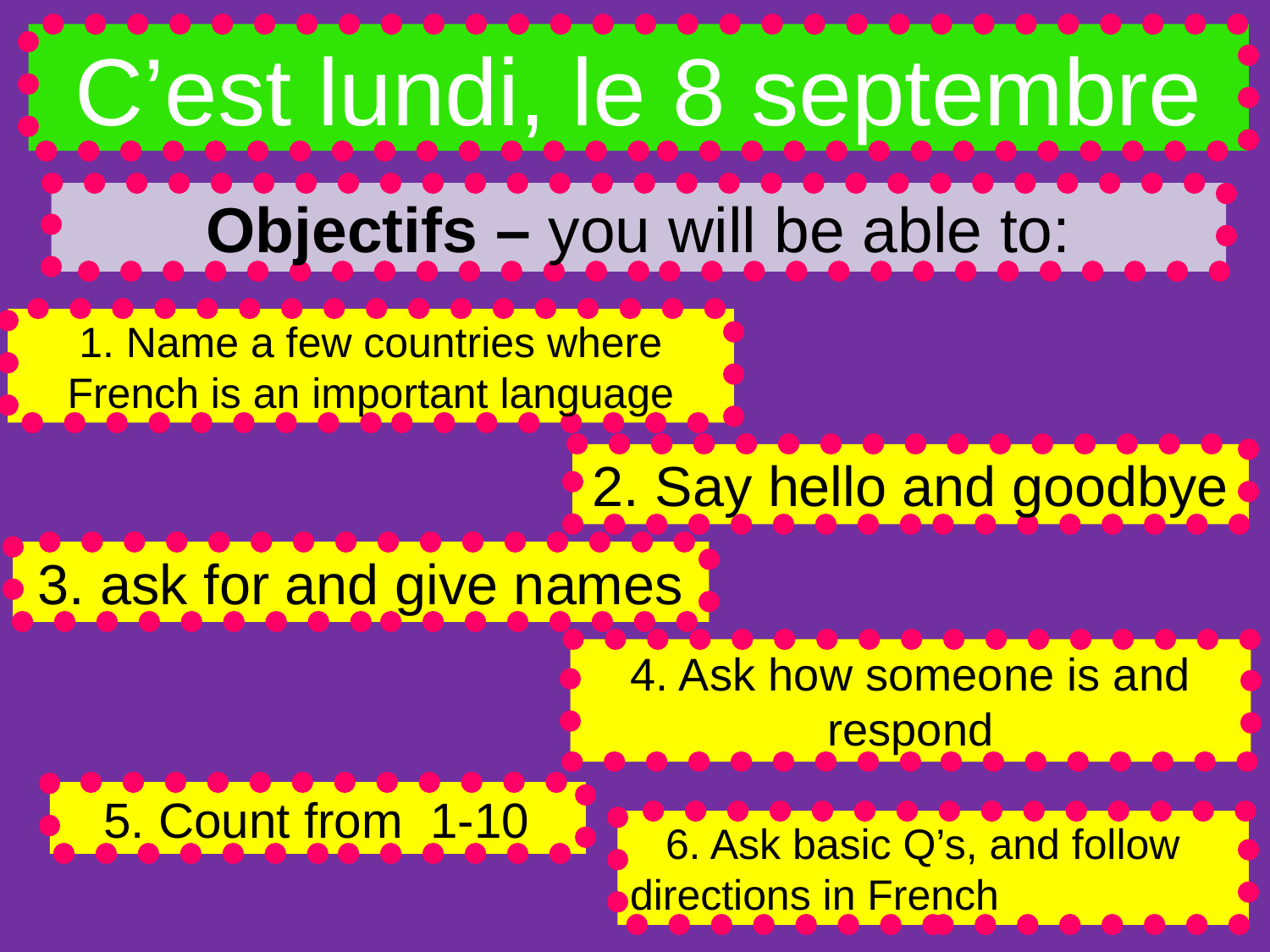

C’est lundi, le 8 septembre
Objectifs – you will be able to:
1. Name a few countries where French is an important language
2. Say hello and goodbye
3. ask for and give names
4. Ask how someone is and respond
   5. Count from  1-10
   6. Ask basic Q’s, and follow directions in French